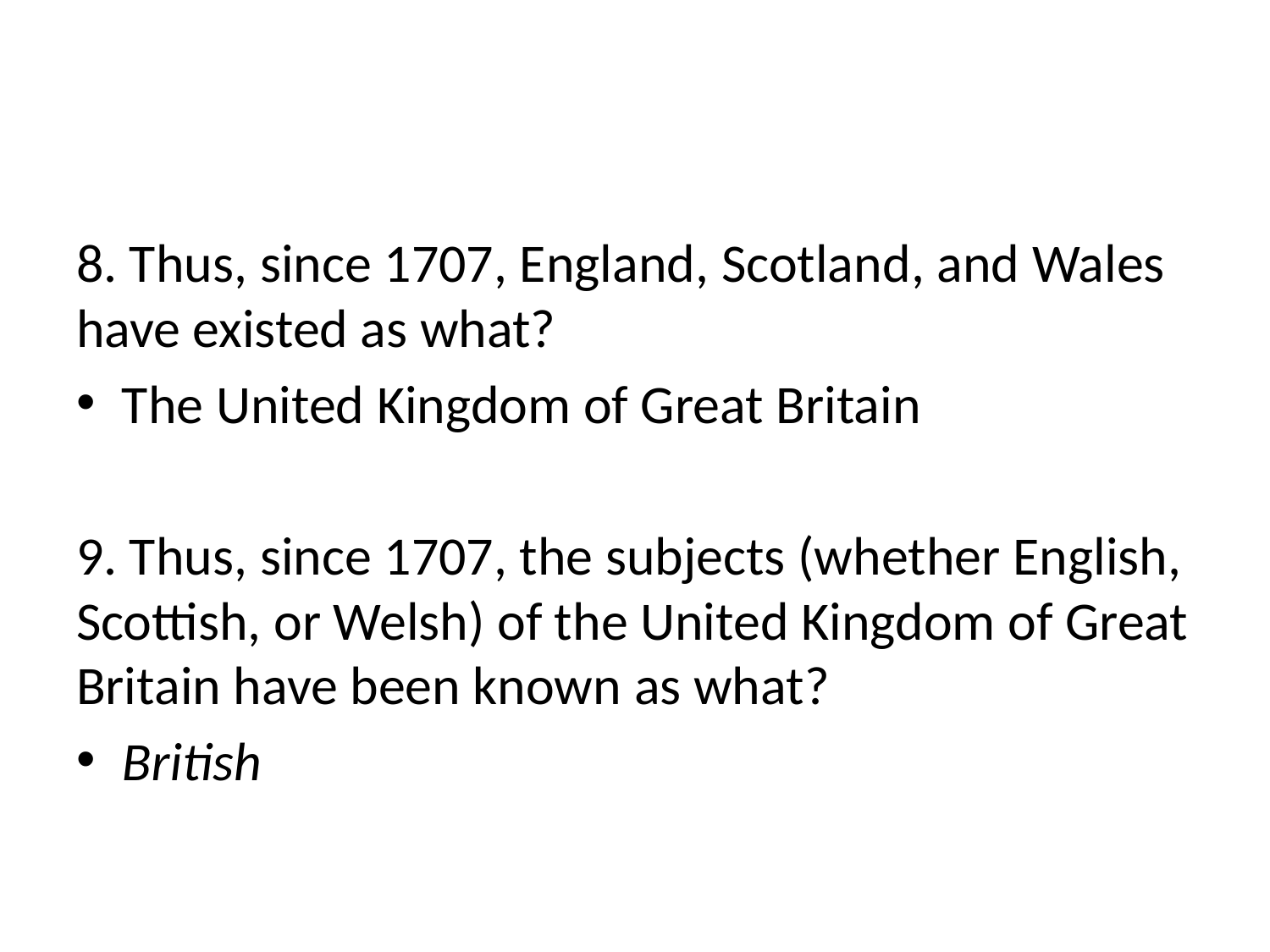

#
8. Thus, since 1707, England, Scotland, and Wales have existed as what?
The United Kingdom of Great Britain

9. Thus, since 1707, the subjects (whether English, Scottish, or Welsh) of the United Kingdom of Great Britain have been known as what?
British